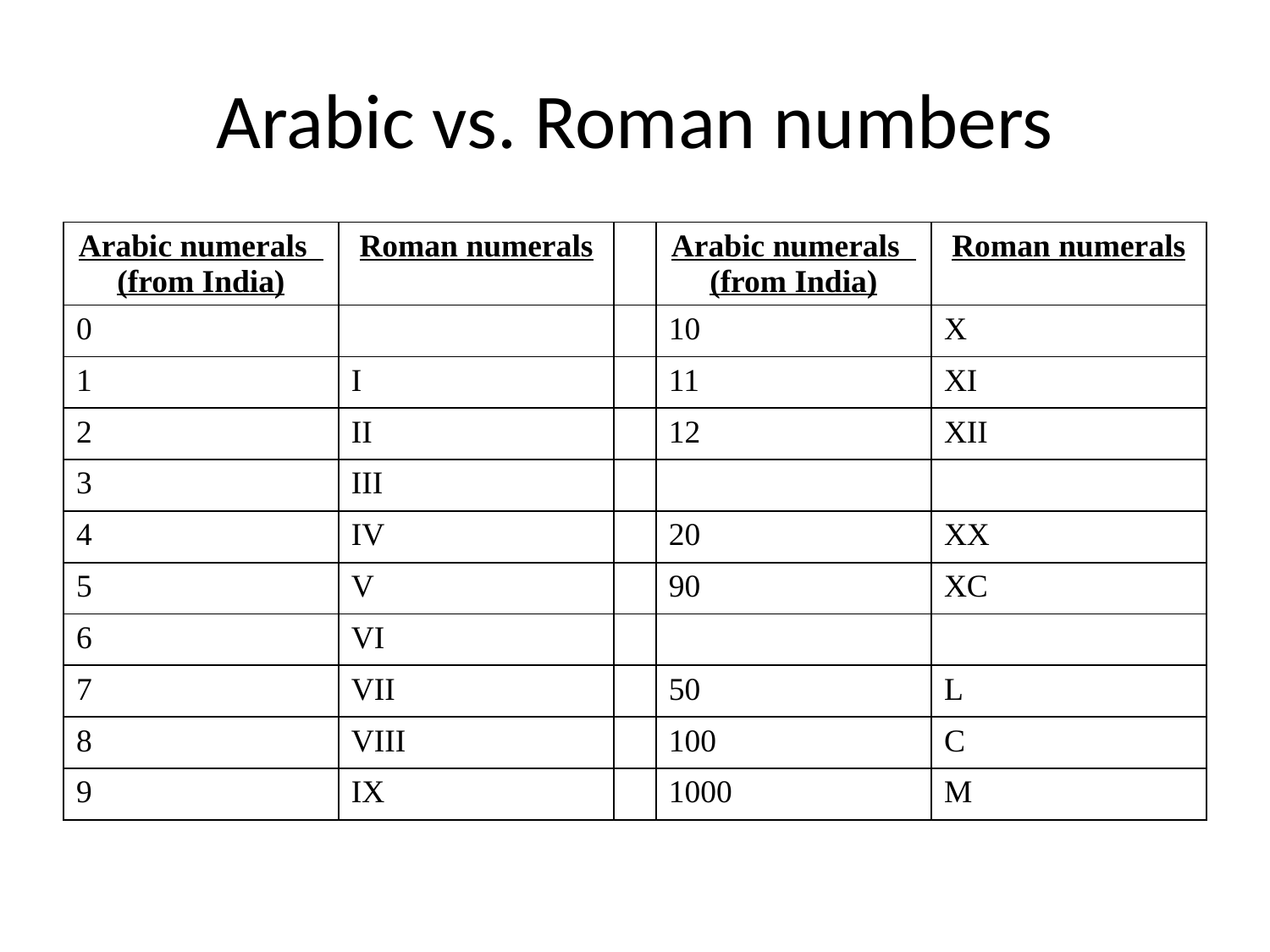

# Arabic vs. Roman numbers
| Arabic numerals (from India) | Roman numerals |  | Arabic numerals (from India) | Roman numerals |
| --- | --- | --- | --- | --- |
| 0 |  |  | 10 | X |
| 1 | I |  | 11 | XI |
| 2 | II |  | 12 | XII |
| 3 | III |  |  |  |
| 4 | IV |  | 20 | XX |
| 5 | V |  | 90 | XC |
| 6 | VI |  |  |  |
| 7 | VII |  | 50 | L |
| 8 | VIII |  | 100 | C |
| 9 | IX |  | 1000 | M |